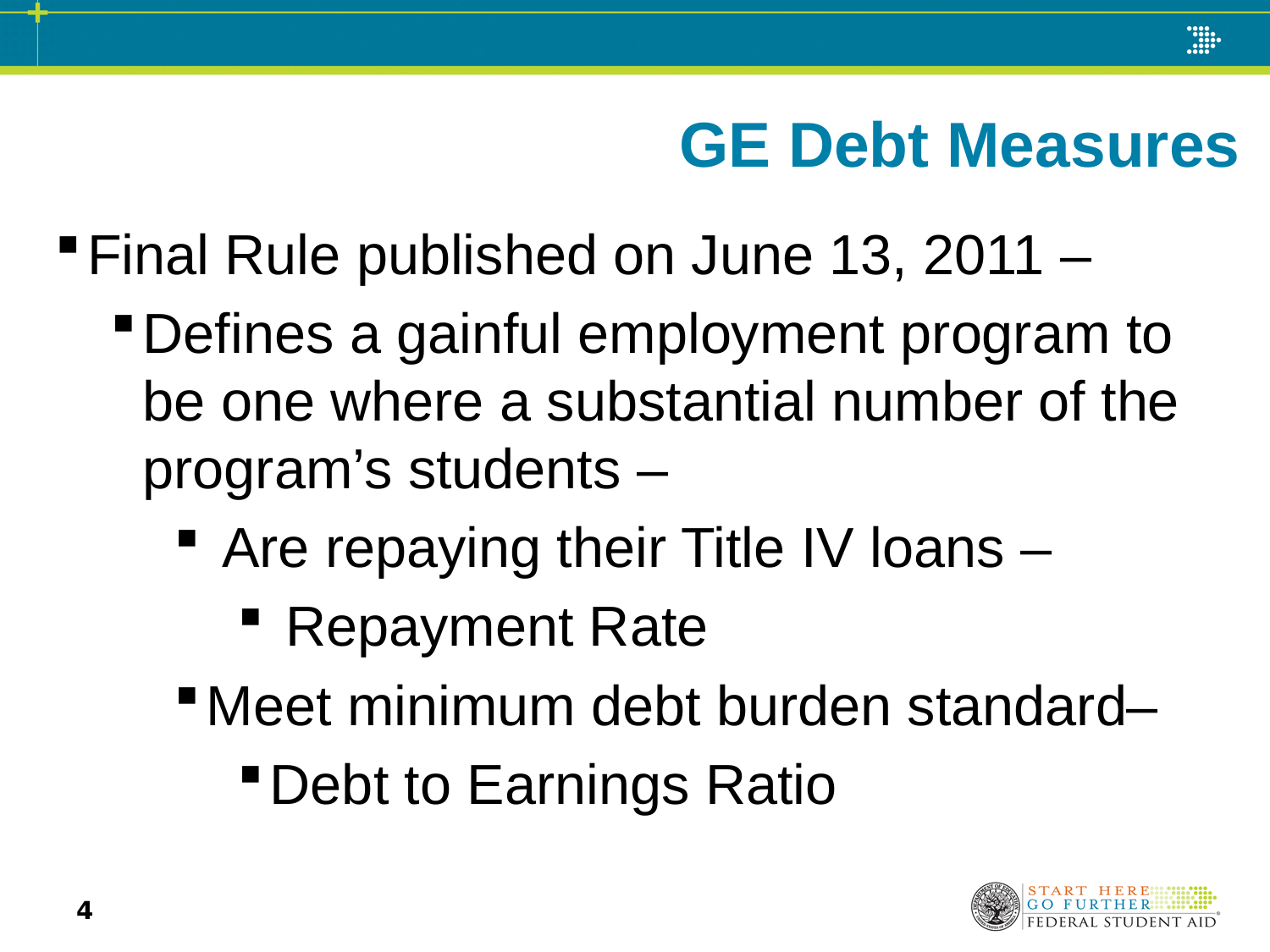

GE Debt Measures
Final Rule published on June 13, 2011 –
Defines a gainful employment program to be one where a substantial number of the program’s students –
 Are repaying their Title IV loans –
 Repayment Rate
Meet minimum debt burden standard–
Debt to Earnings Ratio

4